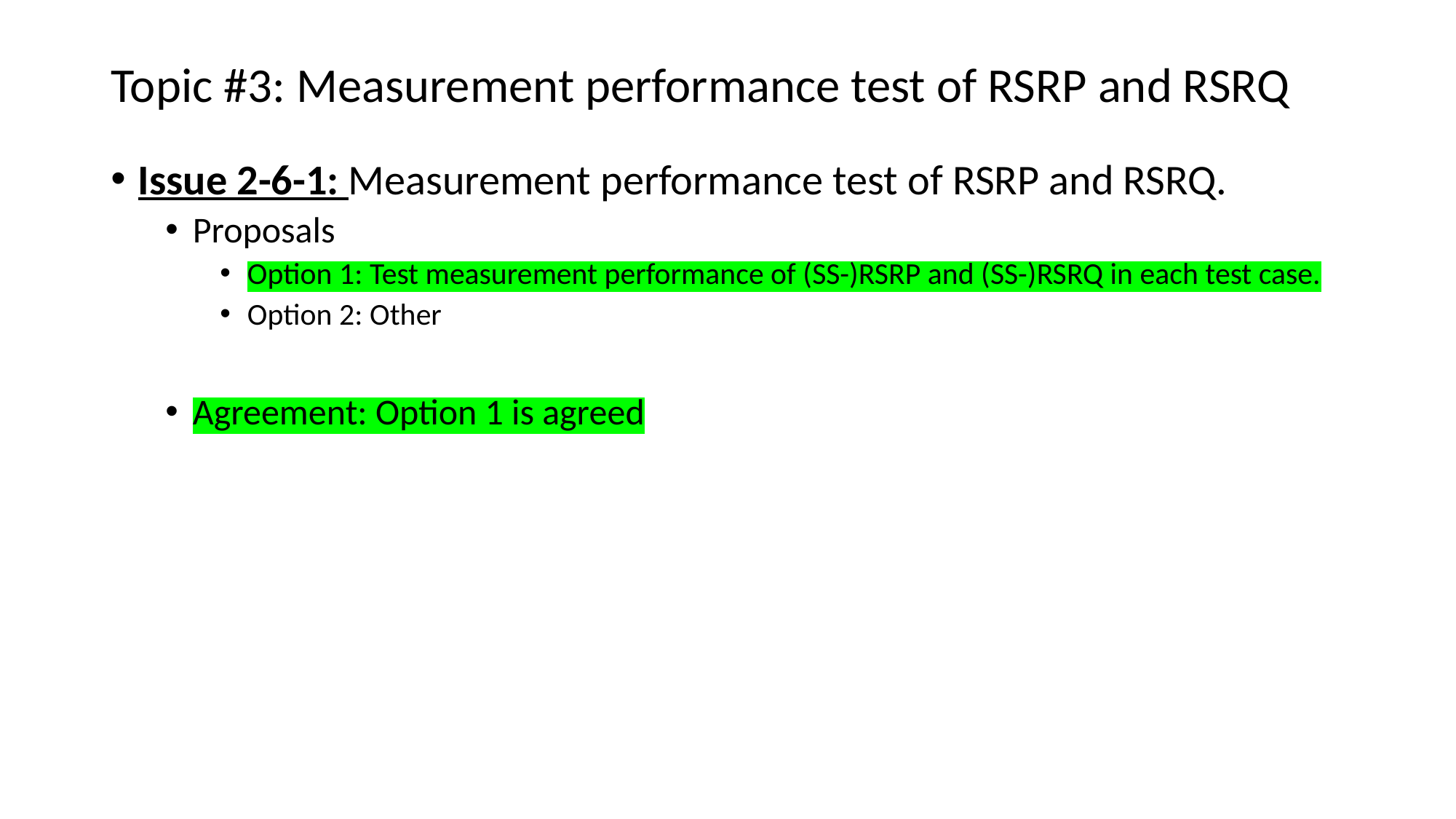

# Topic #3: Measurement performance test of RSRP and RSRQ
Issue 2-6-1: Measurement performance test of RSRP and RSRQ.
Proposals
Option 1: Test measurement performance of (SS-)RSRP and (SS-)RSRQ in each test case.
Option 2: Other

Agreement: Option 1 is agreed